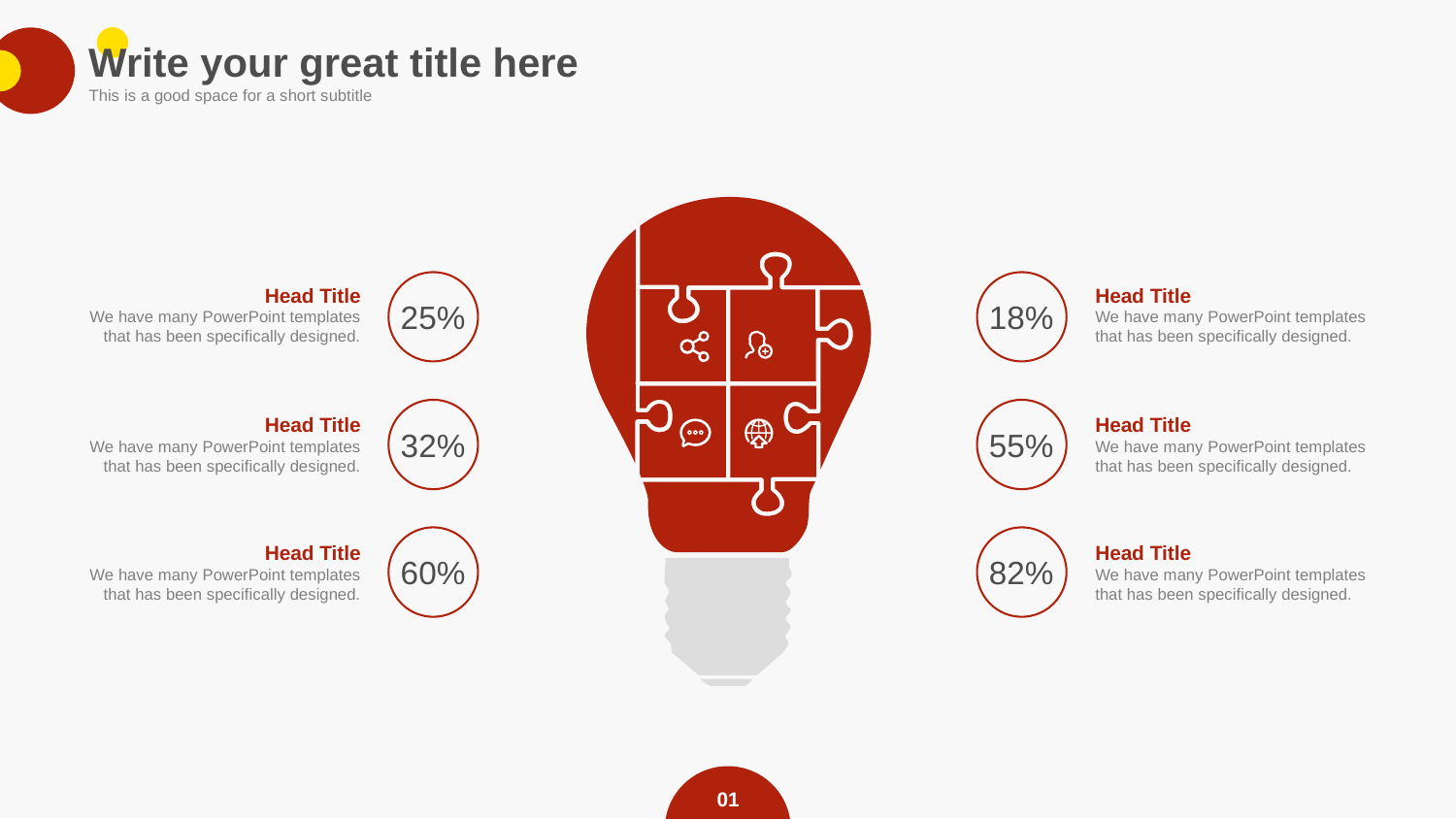

Write your great title here
This is a good space for a short subtitle

Head Title
We have many PowerPoint templates that has been specifically designed.
Head Title
We have many PowerPoint templates that has been specifically designed.

25%
18%

Head Title
We have many PowerPoint templates that has been specifically designed.
Head Title
We have many PowerPoint templates that has been specifically designed.

32%
55%

Head Title
We have many PowerPoint templates that has been specifically designed.
Head Title
We have many PowerPoint templates that has been specifically designed.
60%
82%

01